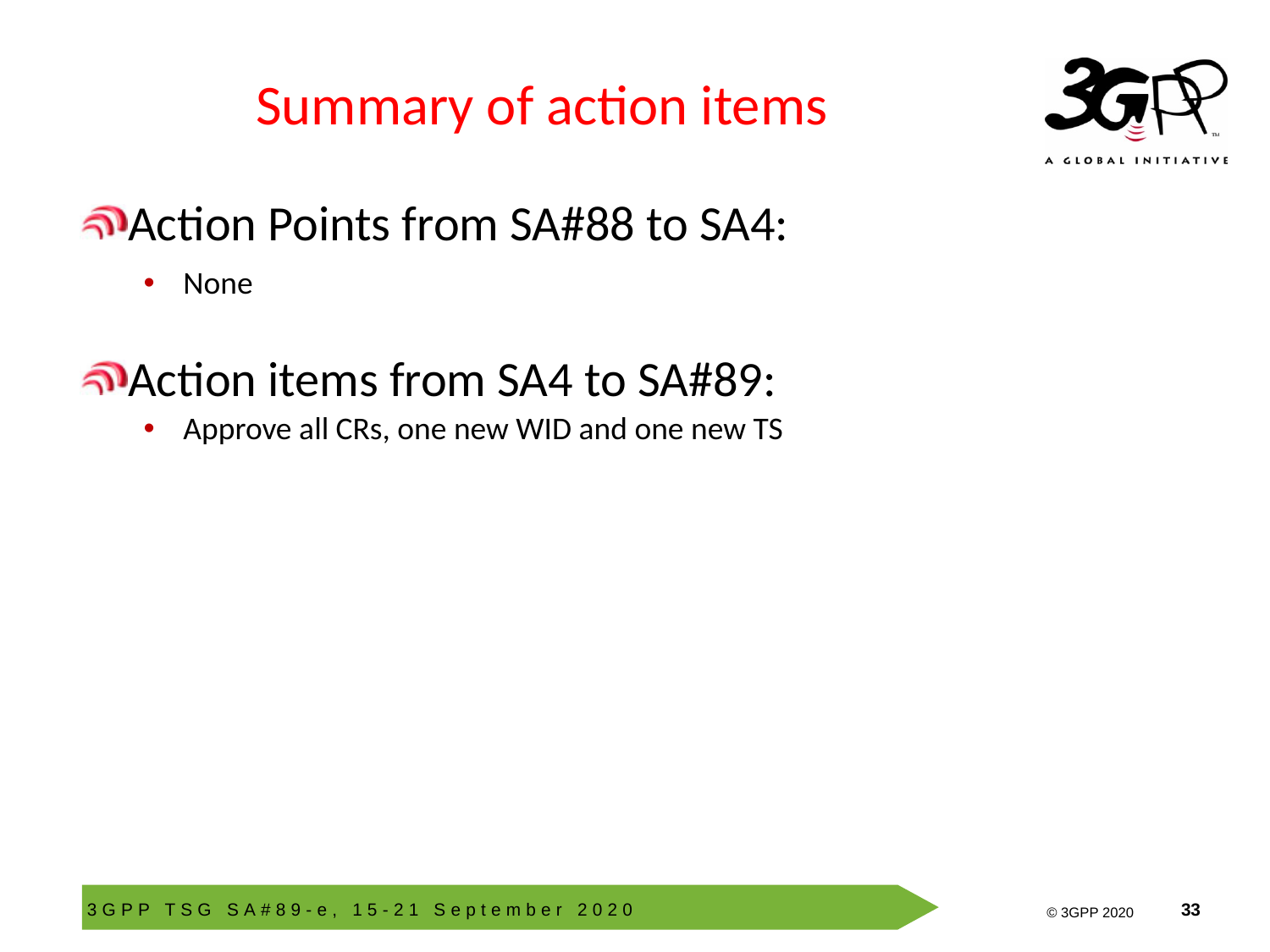

# Summary of action items
Action Points from SA#88 to SA4:
None
Action items from SA4 to SA#89:
Approve all CRs, one new WID and one new TS